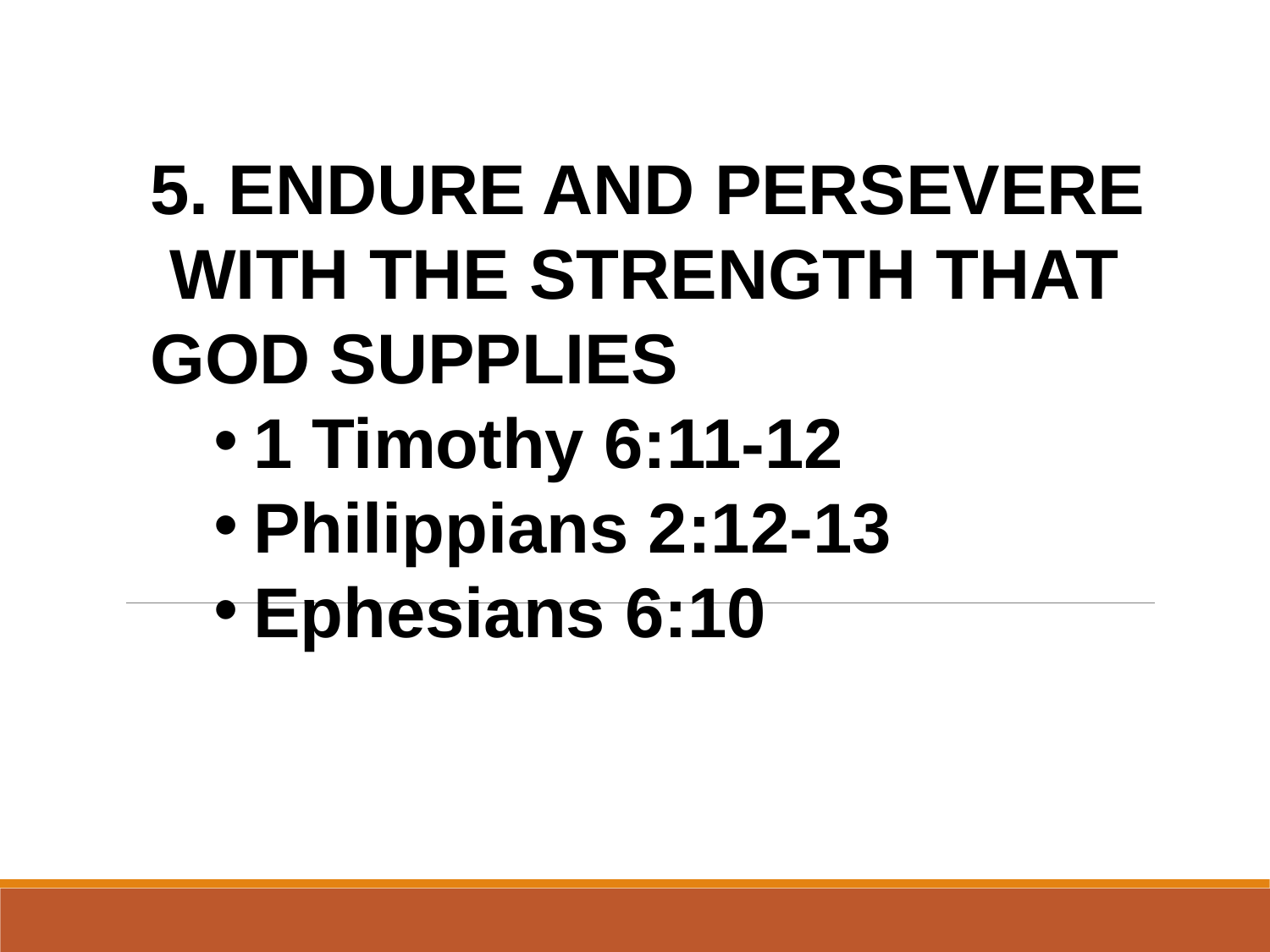

5. ENDURE AND PERSEVERE  WITH THE STRENGTH THAT GOD SUPPLIES
1 Timothy 6:11-12
Philippians 2:12-13
Ephesians 6:10